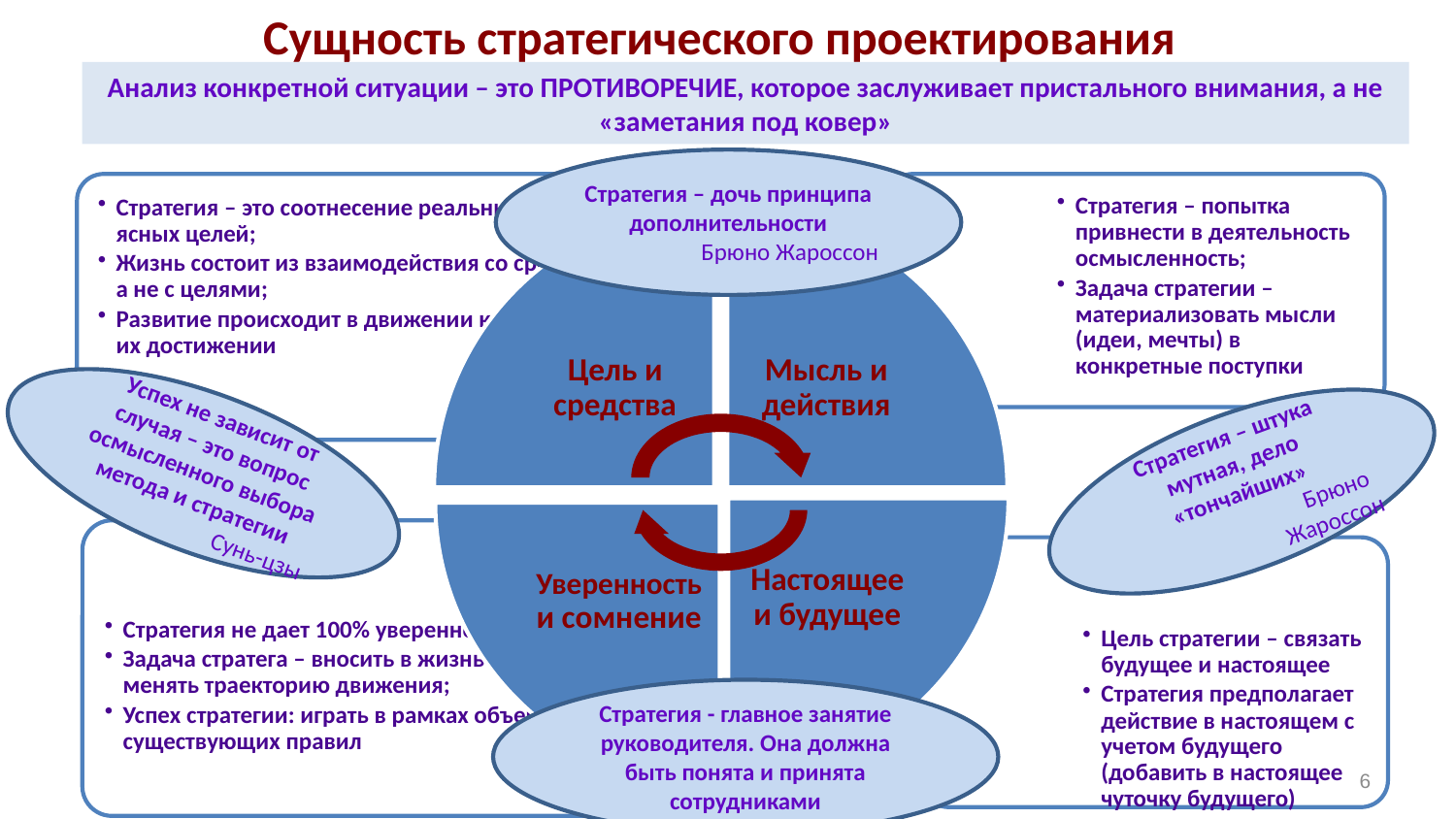

# Сущность стратегического проектирования
Анализ конкретной ситуации – это ПРОТИВОРЕЧИЕ, которое заслуживает пристального внимания, а не «заметания под ковер»
Стратегия – дочь принципа дополнительности
Брюно Жароссон
Цель стратегии – связать будущее и настоящее
Стратегия предполагает действие в настоящем с учетом будущего (добавить в настоящее чуточку будущего)
Стратегия не дает 100% уверенности в успехе;
Задача стратега – вносить в жизнь коррективы, менять траекторию движения;
Успех стратегии: играть в рамках объективно существующих правил
Стратегия – попытка привнести в деятельность осмысленность;
Задача стратегии – материализовать мысли (идеи, мечты) в конкретные поступки
Стратегия – это соотнесение реальных средств и ясных целей;
Жизнь состоит из взаимодействия со средствами, а не с целями;
Развитие происходит в движении к целям, а не в их достижении

Цель и средства
Мысль и действия
Настоящее и будущее
Уверенность и сомнение
Успех не зависит от случая – это вопрос осмысленного выбора метода и стратегии
Сунь-цзы
Стратегия – штука мутная, дело «тончайших»
Брюно
Жароссон
Стратегия - главное занятие руководителя. Она должна быть понята и принята сотрудниками
6